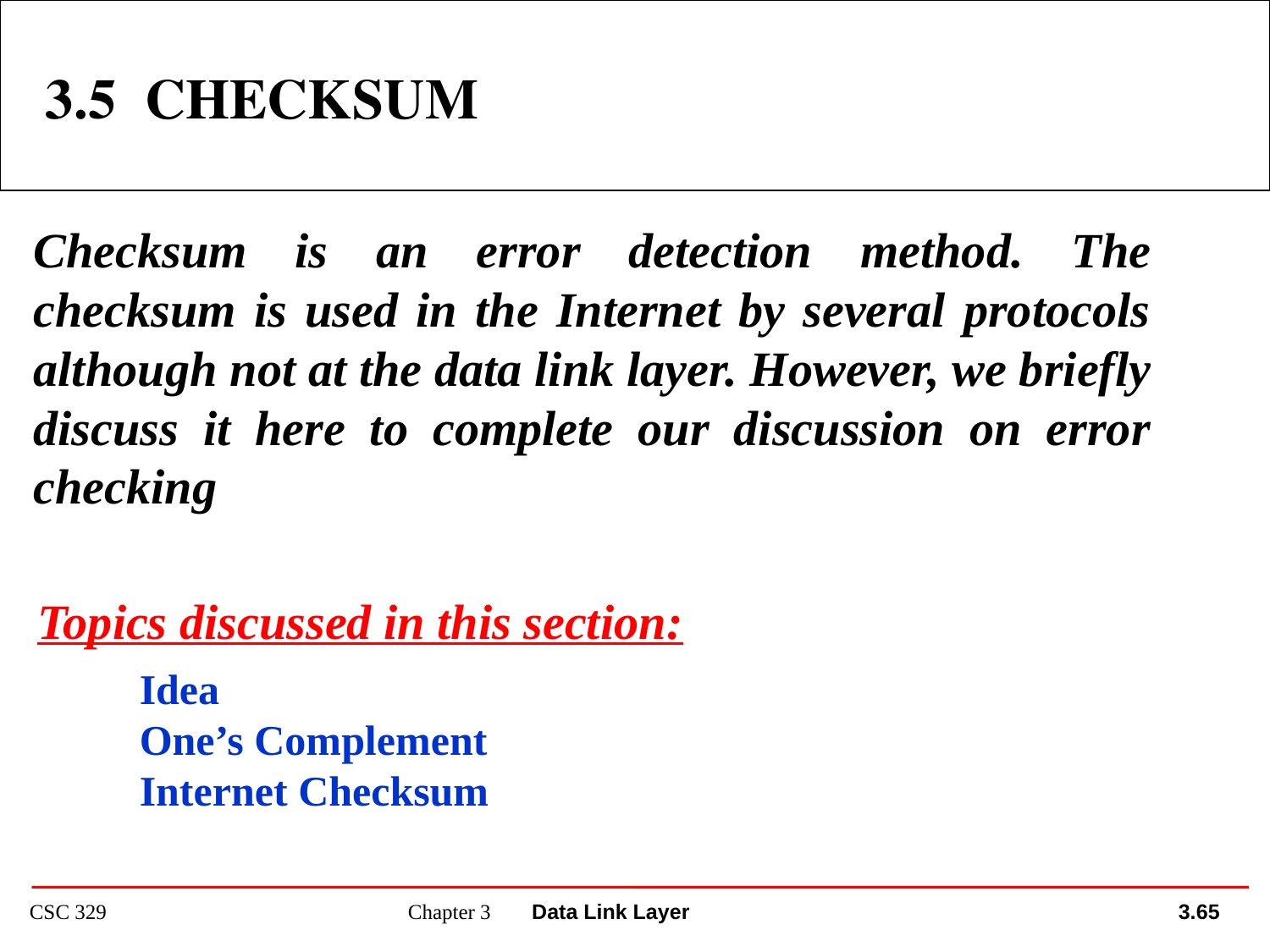

3.5  CHECKSUM
Checksum is an error detection method. The checksum is used in the Internet by several protocols although not at the data link layer. However, we briefly discuss it here to complete our discussion on error checking
Topics discussed in this section:
Idea
One’s Complement
Internet Checksum